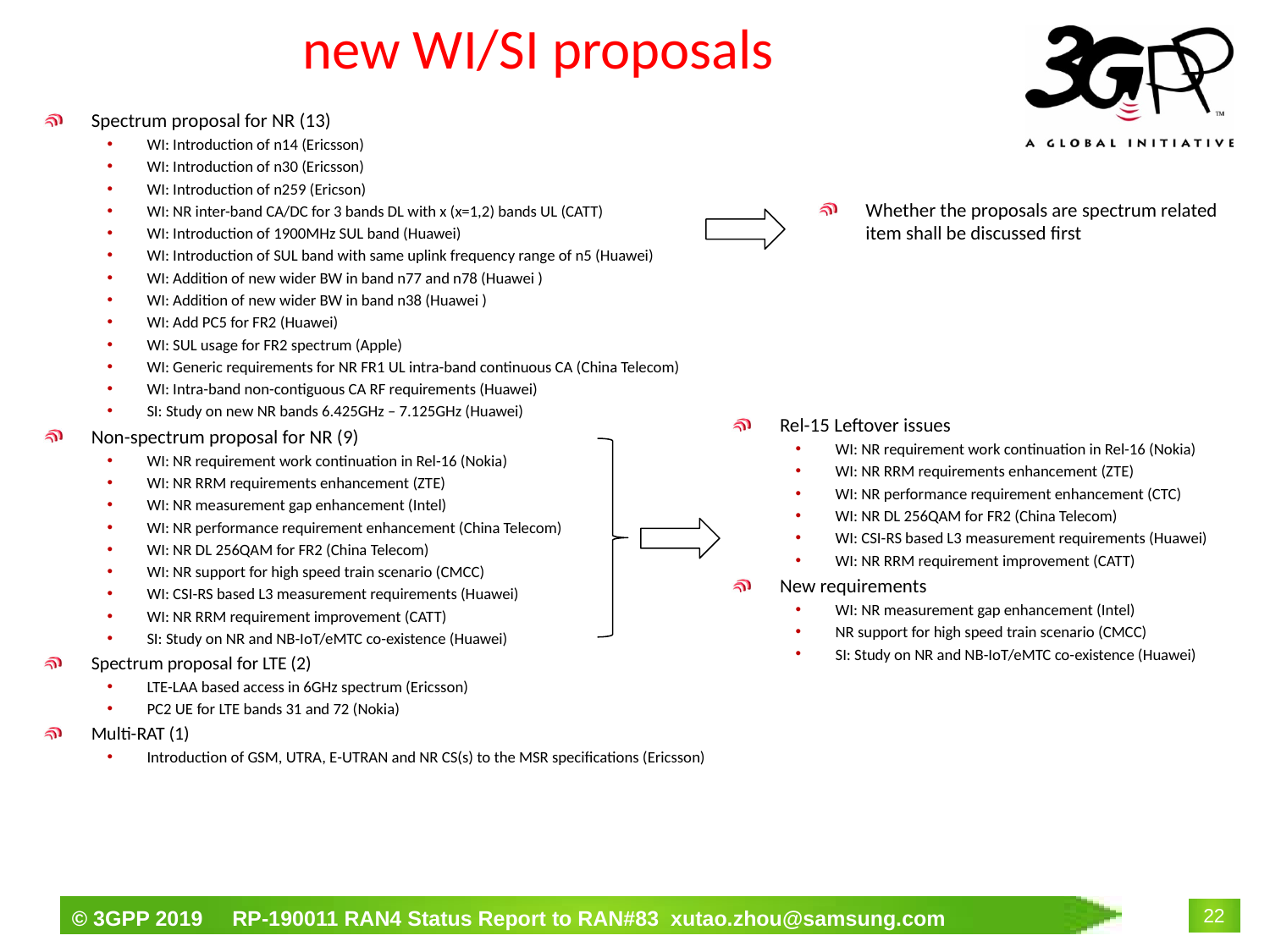

# new WI/SI proposals
Spectrum proposal for NR (13)
WI: Introduction of n14 (Ericsson)
WI: Introduction of n30 (Ericsson)
WI: Introduction of n259 (Ericson)
WI: NR inter-band CA/DC for 3 bands DL with x (x=1,2) bands UL (CATT)
WI: Introduction of 1900MHz SUL band (Huawei)
WI: Introduction of SUL band with same uplink frequency range of n5 (Huawei)
WI: Addition of new wider BW in band n77 and n78 (Huawei )
WI: Addition of new wider BW in band n38 (Huawei )
WI: Add PC5 for FR2 (Huawei)
WI: SUL usage for FR2 spectrum (Apple)
WI: Generic requirements for NR FR1 UL intra-band continuous CA (China Telecom)
WI: Intra-band non-contiguous CA RF requirements (Huawei)
SI: Study on new NR bands 6.425GHz – 7.125GHz (Huawei)
Non-spectrum proposal for NR (9)
WI: NR requirement work continuation in Rel-16 (Nokia)
WI: NR RRM requirements enhancement (ZTE)
WI: NR measurement gap enhancement (Intel)
WI: NR performance requirement enhancement (China Telecom)
WI: NR DL 256QAM for FR2 (China Telecom)
WI: NR support for high speed train scenario (CMCC)
WI: CSI-RS based L3 measurement requirements (Huawei)
WI: NR RRM requirement improvement (CATT)
SI: Study on NR and NB-IoT/eMTC co-existence (Huawei)
Spectrum proposal for LTE (2)
LTE-LAA based access in 6GHz spectrum (Ericsson)
PC2 UE for LTE bands 31 and 72 (Nokia)
Multi-RAT (1)
Introduction of GSM, UTRA, E-UTRAN and NR CS(s) to the MSR specifications (Ericsson)

Whether the proposals are spectrum related item shall be discussed first

Rel-15 Leftover issues
WI: NR requirement work continuation in Rel-16 (Nokia)
WI: NR RRM requirements enhancement (ZTE)
WI: NR performance requirement enhancement (CTC)
WI: NR DL 256QAM for FR2 (China Telecom)
WI: CSI-RS based L3 measurement requirements (Huawei)
WI: NR RRM requirement improvement (CATT)
New requirements
WI: NR measurement gap enhancement (Intel)
NR support for high speed train scenario (CMCC)
SI: Study on NR and NB-IoT/eMTC co-existence (Huawei)